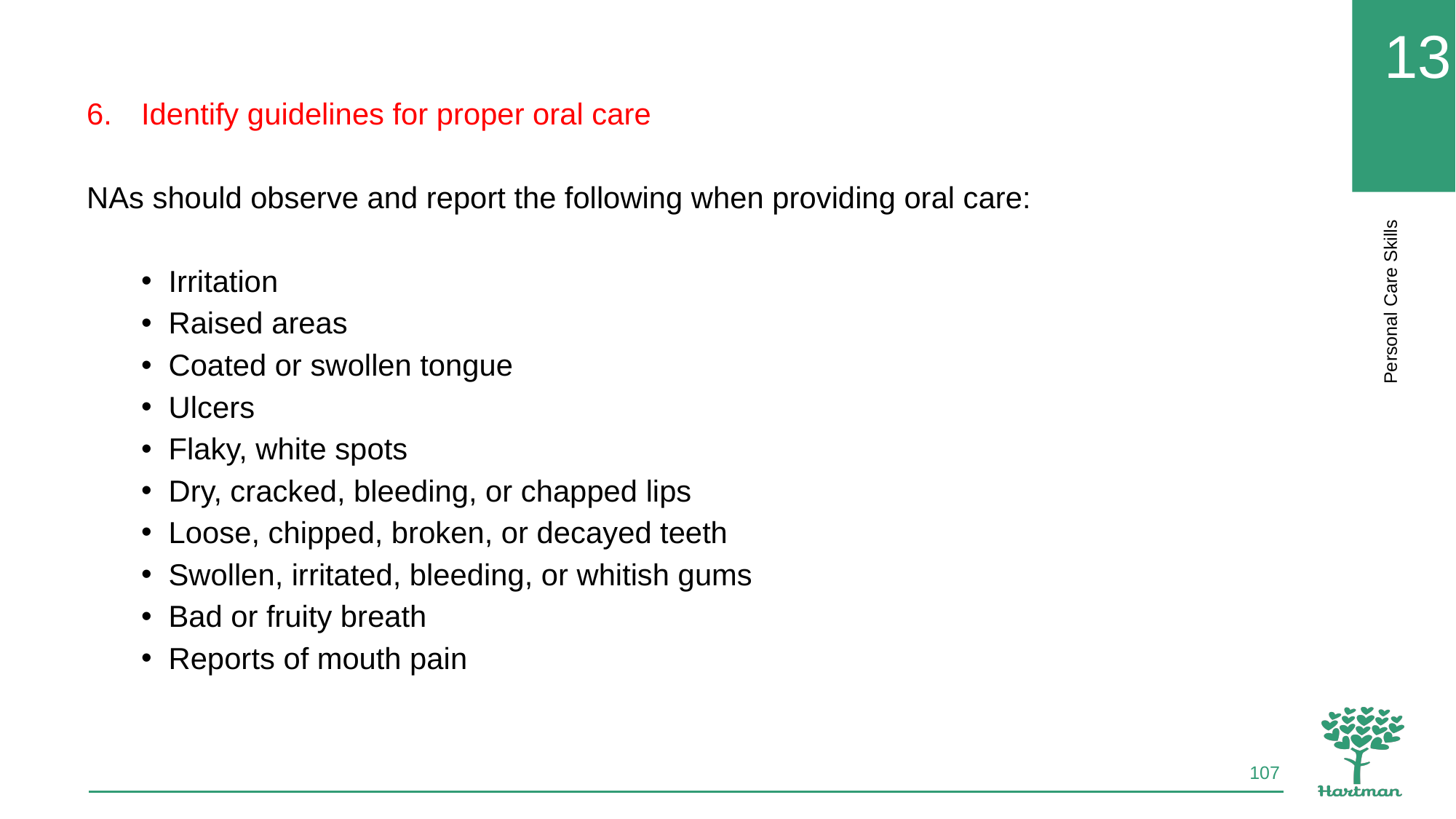

Identify guidelines for proper oral care

NAs should observe and report the following when providing oral care:

Irritation
Raised areas
Coated or swollen tongue
Ulcers
Flaky, white spots
Dry, cracked, bleeding, or chapped lips
Loose, chipped, broken, or decayed teeth
Swollen, irritated, bleeding, or whitish gums
Bad or fruity breath
Reports of mouth pain

107